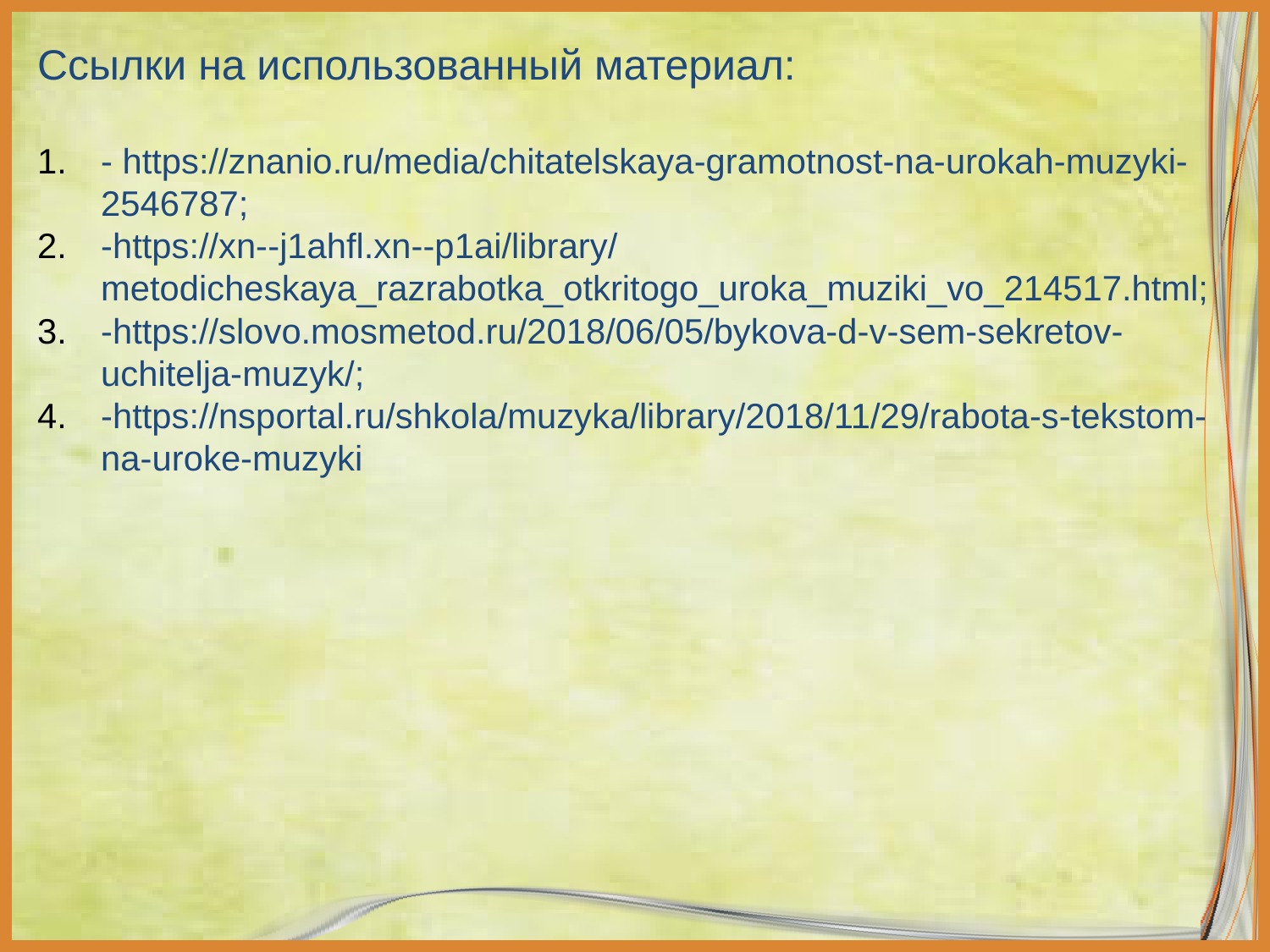

Ссылки на использованный материал:

- https://znanio.ru/media/chitatelskaya-gramotnost-na-urokah-muzyki-2546787;
-https://xn--j1ahfl.xn--p1ai/library/metodicheskaya_razrabotka_otkritogo_uroka_muziki_vo_214517.html;
-https://slovo.mosmetod.ru/2018/06/05/bykova-d-v-sem-sekretov-uchitelja-muzyk/;
-https://nsportal.ru/shkola/muzyka/library/2018/11/29/rabota-s-tekstom-na-uroke-muzyki